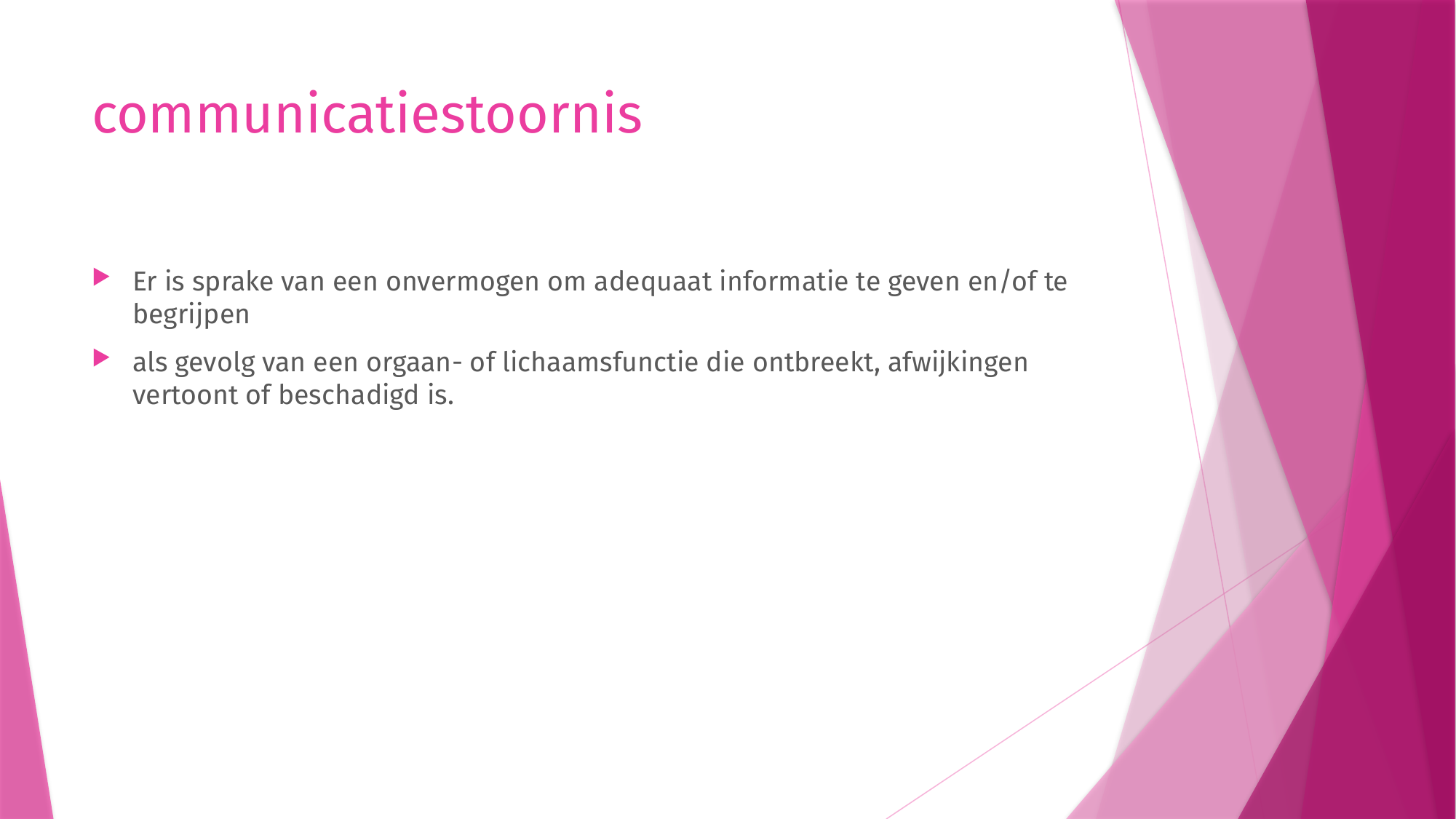

# communicatiestoornis
Er is sprake van een onvermogen om adequaat informatie te geven en/of te begrijpen
als gevolg van een orgaan- of lichaamsfunctie die ontbreekt, afwijkingen vertoont of beschadigd is.